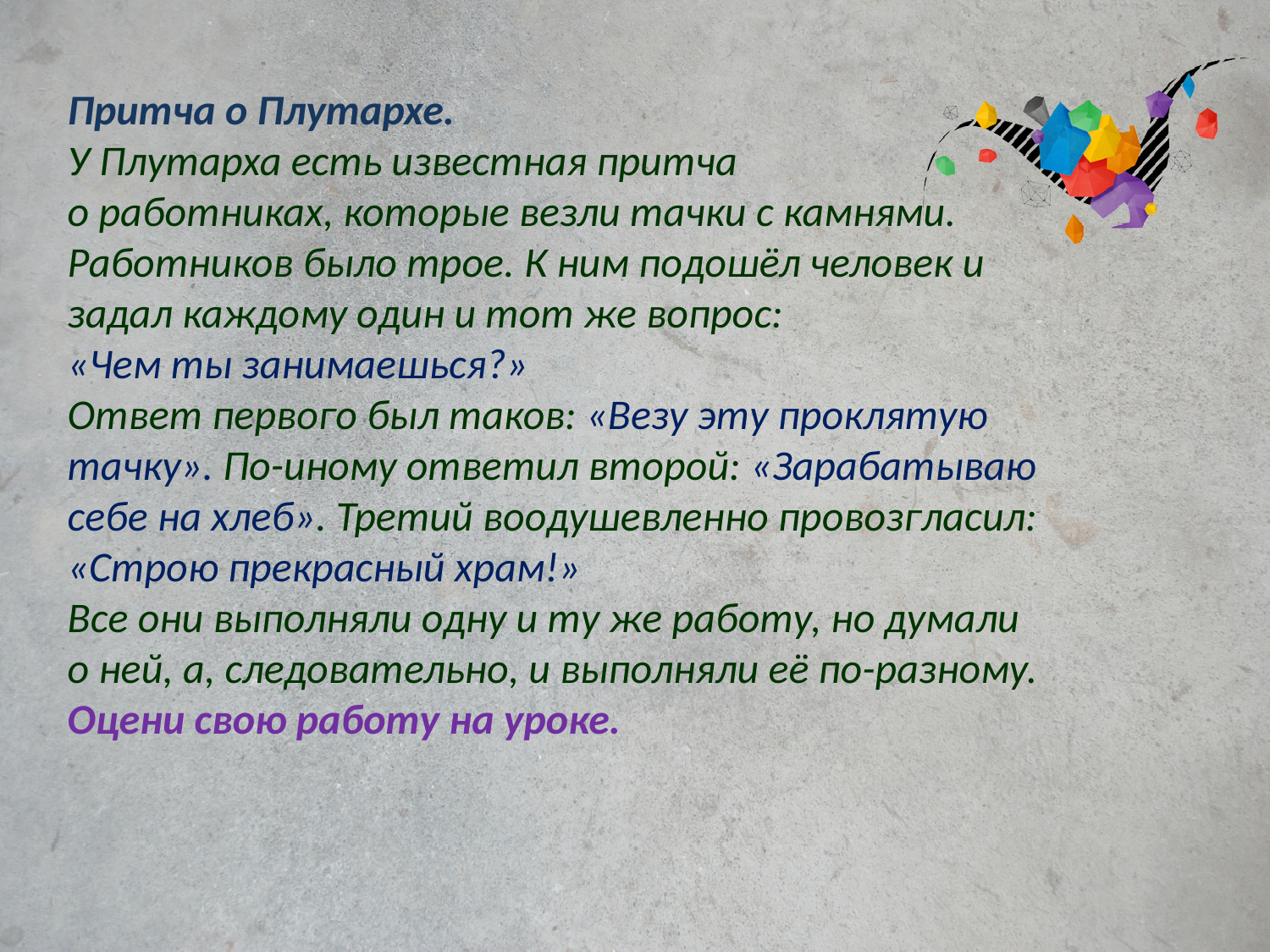

Притча о Плутархе.
У Плутарха есть известная притча
о работниках, которые везли тачки с камнями.
Работников было трое. К ним подошёл человек и задал каждому один и тот же вопрос:
«Чем ты занимаешься?»
Ответ первого был таков: «Везу эту проклятую тачку». По-иному ответил второй: «Зарабатываю себе на хлеб». Третий воодушевленно провозгласил: «Строю прекрасный храм!»
Все они выполняли одну и ту же работу, но думали о ней, а, следовательно, и выполняли её по-разному.
Оцени свою работу на уроке.